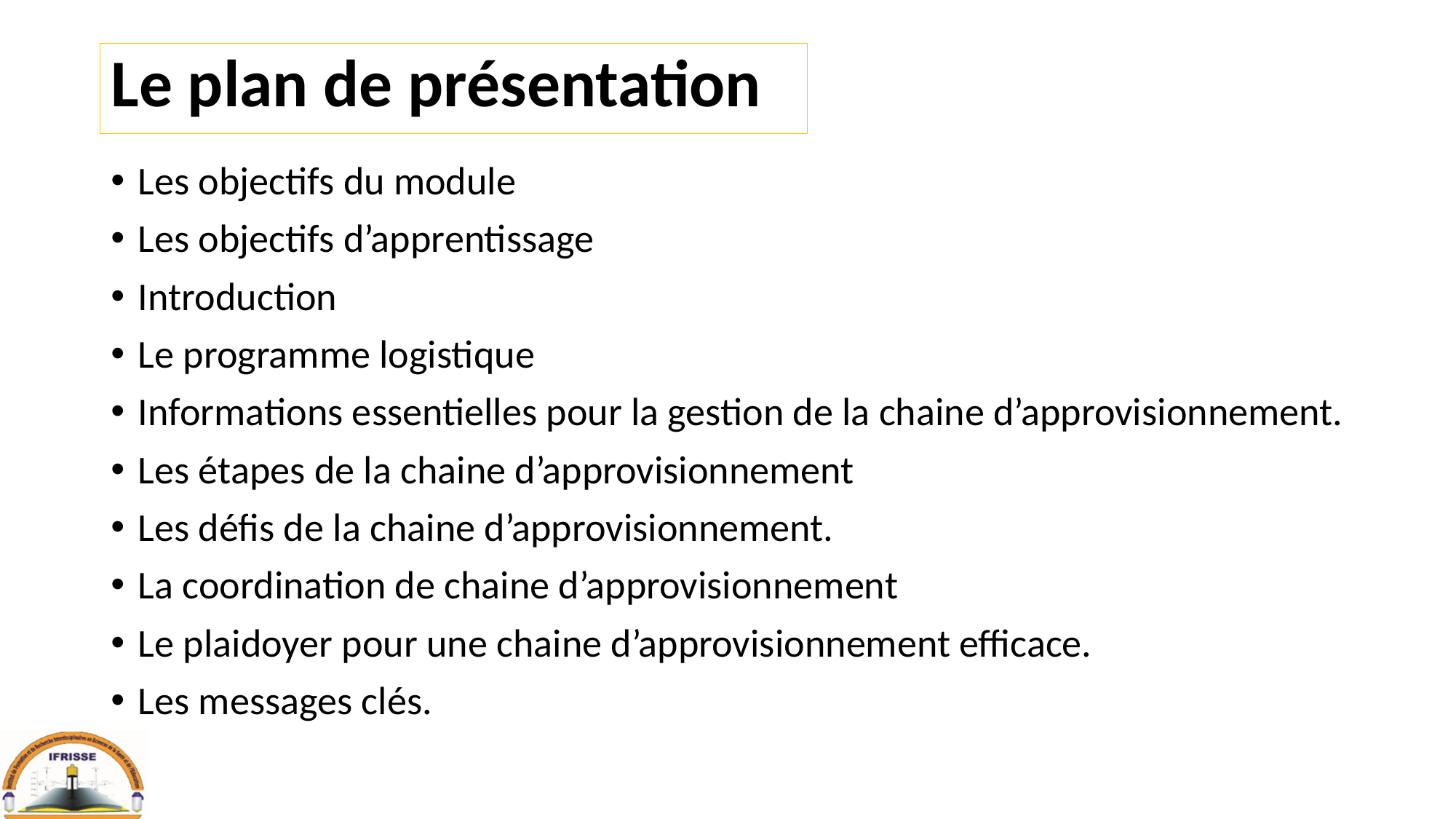

# Le plan de présentation
Les objectifs du module
Les objectifs d’apprentissage
Introduction
Le programme logistique
Informations essentielles pour la gestion de la chaine d’approvisionnement.
Les étapes de la chaine d’approvisionnement
Les défis de la chaine d’approvisionnement.
La coordination de chaine d’approvisionnement
Le plaidoyer pour une chaine d’approvisionnement efficace.
Les messages clés.